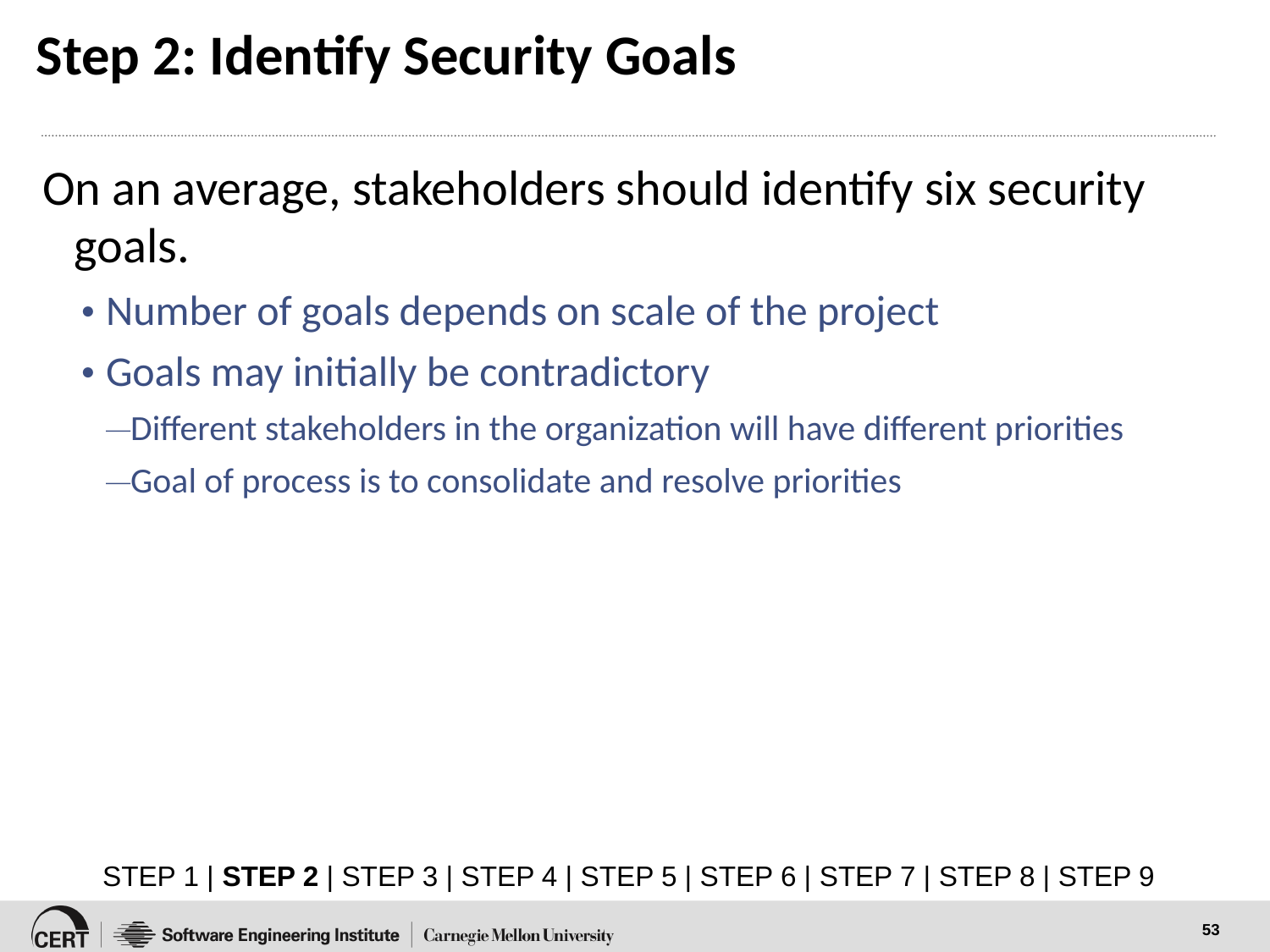

# Step 2: Identify Security Goals
On an average, stakeholders should identify six security goals.
Number of goals depends on scale of the project
Goals may initially be contradictory
Different stakeholders in the organization will have different priorities
Goal of process is to consolidate and resolve priorities
STEP 1 | STEP 2 | STEP 3 | STEP 4 | STEP 5 | STEP 6 | STEP 7 | STEP 8 | STEP 9